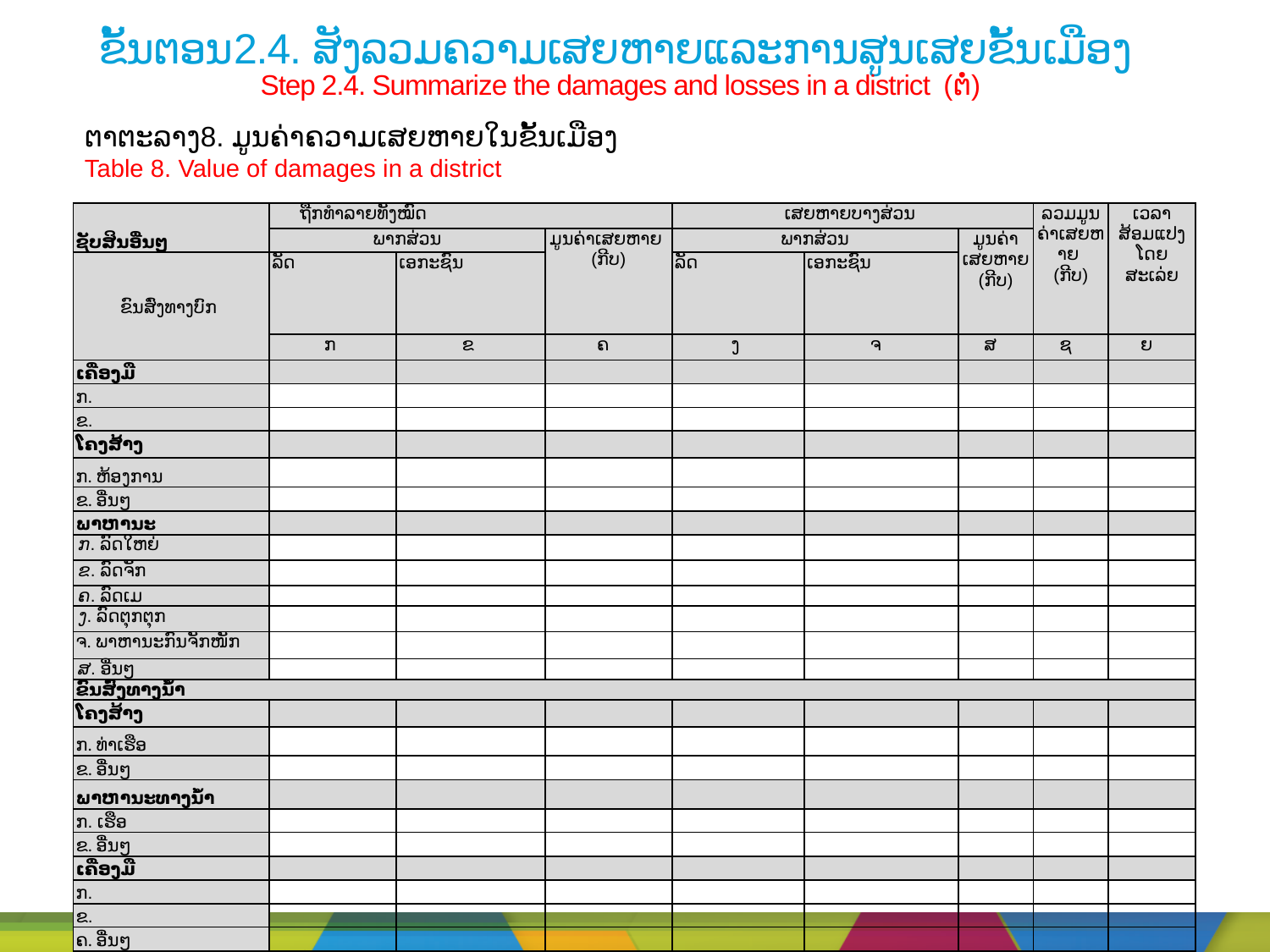

ຂັ້ນຕອນ2.4. ສັງລວມຄວາມເສຍຫາຍແລະການສູນເສຍຂັ້ນເມືອງ
Step 2.4. Summarize the damages and losses in a district  (ຕໍ່)
ຕາຕະລາງ8. ມູນ​ຄ່າ​ຄວາມ​ເສຍ​ຫາຍ​ໃນ​ຂັ້ນ​ເມືອງ​
Table 8. Value of damages in a district
| ຊັບສິນອື່ນໆ | ຖືກທໍາລາຍທັງໝົດ |  |  | ເສຍຫາຍບາງສ່ວນ |  |  | ລວມມູນ ຄ່າເສຍຫາຍ (ກີບ) | ເວລາສ້ອມແປງໂດຍສະເລ່ຍ |
| --- | --- | --- | --- | --- | --- | --- | --- | --- |
|  | ພາກສ່ວນ |  | ມູນຄ່າເສຍຫາຍ (ກີບ) | ພາກສ່ວນ |  | ມູນຄ່າເສຍຫາຍ (ກີບ) |  |  |
| ຂົນ​ສົ່ງ​ທາງບົກ | ລັດ | ​ເອກະ​ຊົນ |  | ລັດ | ​ເອກະ​ຊົນ |  |  |  |
|  | ກ | ຂ | ຄ | ງ | ຈ | ສ | ຊ | ຍ |
| ​ເຄື່ອງມື |  |  |  |  |  |  |  |  |
| ກ. |  |  |  |  |  |  |  |  |
| ຂ. |  |  |  |  |  |  |  |  |
| ​ໂຄງ​ສ້າງ |  |  |  |  |  |  |  |  |
| ກ. ຫ້ອງການ |  |  |  |  |  |  |  |  |
| ຂ. ອື່ນໆ |  |  |  |  |  |  |  |  |
| ພາຫາ​ນະ |  |  |  |  |  |  |  |  |
| ກ. ລົດ​ໃຫຍ່ |  |  |  |  |  |  |  |  |
| ຂ. ລົດ​ຈັກ |  |  |  |  |  |  |  |  |
| ຄ. ລົດ​ເມ |  |  |  |  |  |  |  |  |
| ງ. ລົດ​ຕຸກ​ຕຸກ |  |  |  |  |  |  |  |  |
| ຈ. ພາຫາ​ນະ​ກົນ​ຈັກ​ໜັກ |  |  |  |  |  |  |  |  |
| ສ. ອື່ນໆ |  |  |  |  |  |  |  |  |
| ຂົນ​ສົ່ງ​ທາງ​ນໍ້າ |  |  |  |  |  |  |  |  |
| ​ໂຄງ​ສ້າງ |  |  |  |  |  |  |  |  |
| ກ. ທ່າ​ເຮືອ |  |  |  |  |  |  |  |  |
| ຂ. ອື່ນໆ |  |  |  |  |  |  |  |  |
| ພາຫາ​ນະທາງ​ນໍ້າ |  |  |  |  |  |  |  |  |
| ກ. ເຮືອ |  |  |  |  |  |  |  |  |
| ຂ. ອື່ນໆ |  |  |  |  |  |  |  |  |
| ​ເຄື່ອງມື |  |  |  |  |  |  |  |  |
| ກ. |  |  |  |  |  |  |  |  |
| ຂ. |  |  |  |  |  |  |  |  |
| ຄ. ອື່ນໆ |  |  |  |  |  |  |  |  |
| ລວມຍອດ​ຄວາມ​ເສຍ​ຫາຍ (ກີບ) |  |  |  |  |  |  |  |  |